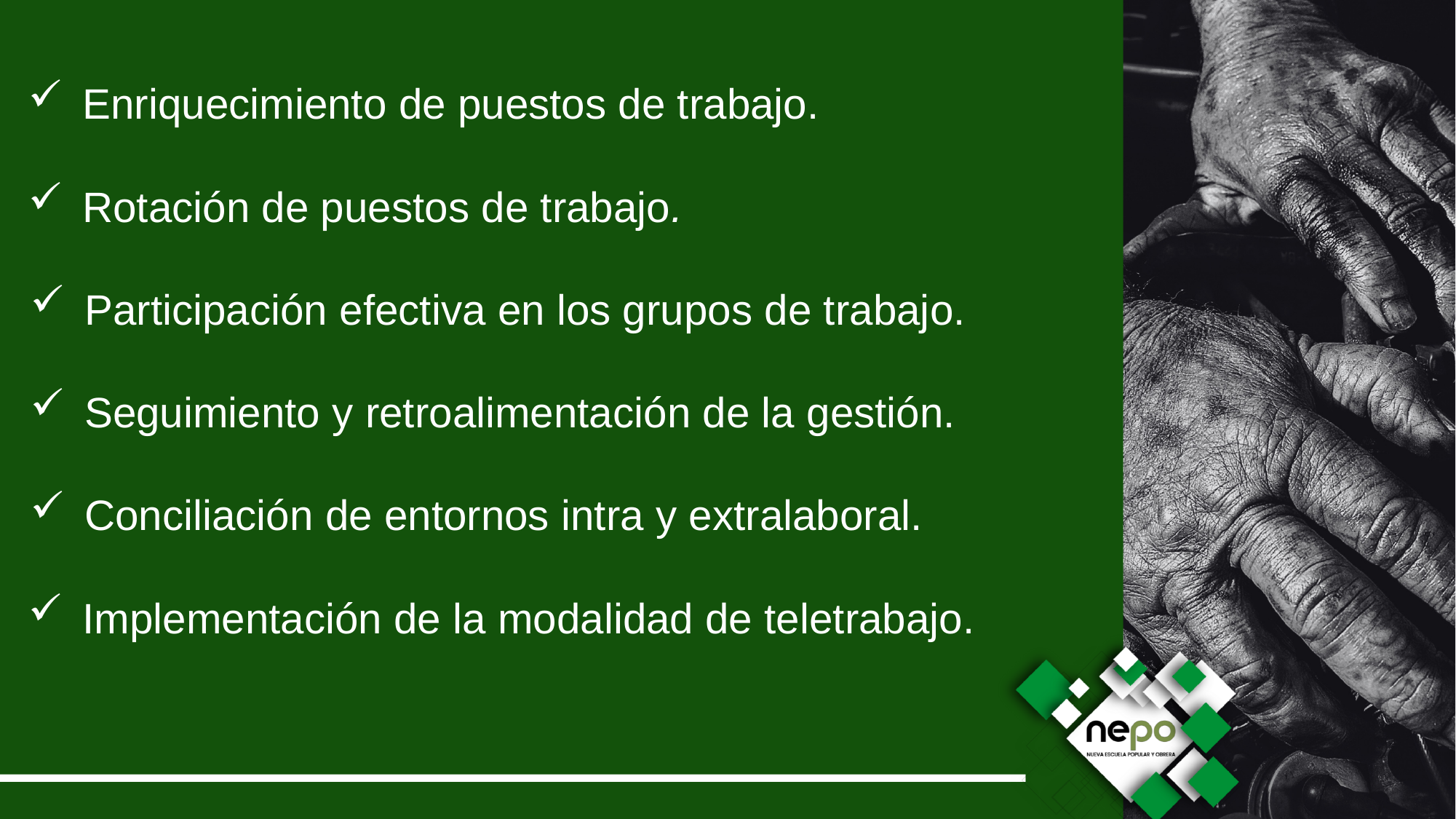

Enriquecimiento de puestos de trabajo.
Rotación de puestos de trabajo.
Participación efectiva en los grupos de trabajo.
Seguimiento y retroalimentación de la gestión.
Conciliación de entornos intra y extralaboral.
Implementación de la modalidad de teletrabajo.